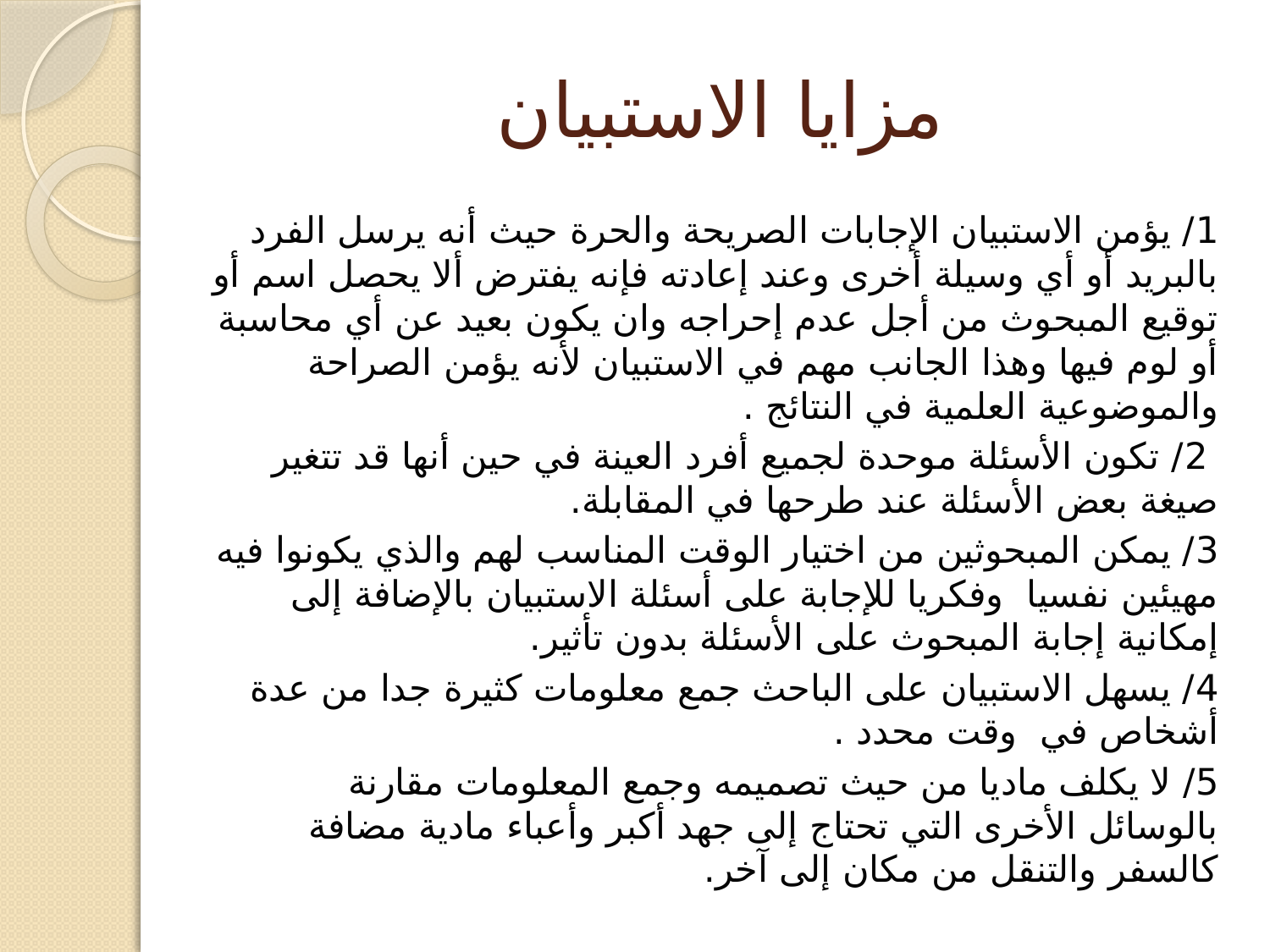

# مزايا الاستبيان
1/ يؤمن الاستبيان الإجابات الصريحة والحرة حيث أنه يرسل الفرد بالبريد أو أي وسيلة أخرى وعند إعادته فإنه يفترض ألا يحصل اسم أو توقيع المبحوث من أجل عدم إحراجه وان يكون بعيد عن أي محاسبة أو لوم فيها وهذا الجانب مهم في الاستبيان لأنه يؤمن الصراحة والموضوعية العلمية في النتائج .
 2/ تكون الأسئلة موحدة لجميع أفرد العينة في حين أنها قد تتغير صيغة بعض الأسئلة عند طرحها في المقابلة.
3/ يمكن المبحوثين من اختيار الوقت المناسب لهم والذي يكونوا فيه مهيئين نفسيا  وفكريا للإجابة على أسئلة الاستبيان بالإضافة إلى إمكانية إجابة المبحوث على الأسئلة بدون تأثير.
4/ يسهل الاستبيان على الباحث جمع معلومات كثيرة جدا من عدة أشخاص في  وقت محدد .
5/ لا يكلف ماديا من حيث تصميمه وجمع المعلومات مقارنة بالوسائل الأخرى التي تحتاج إلى جهد أكبر وأعباء مادية مضافة كالسفر والتنقل من مكان إلى آخر.